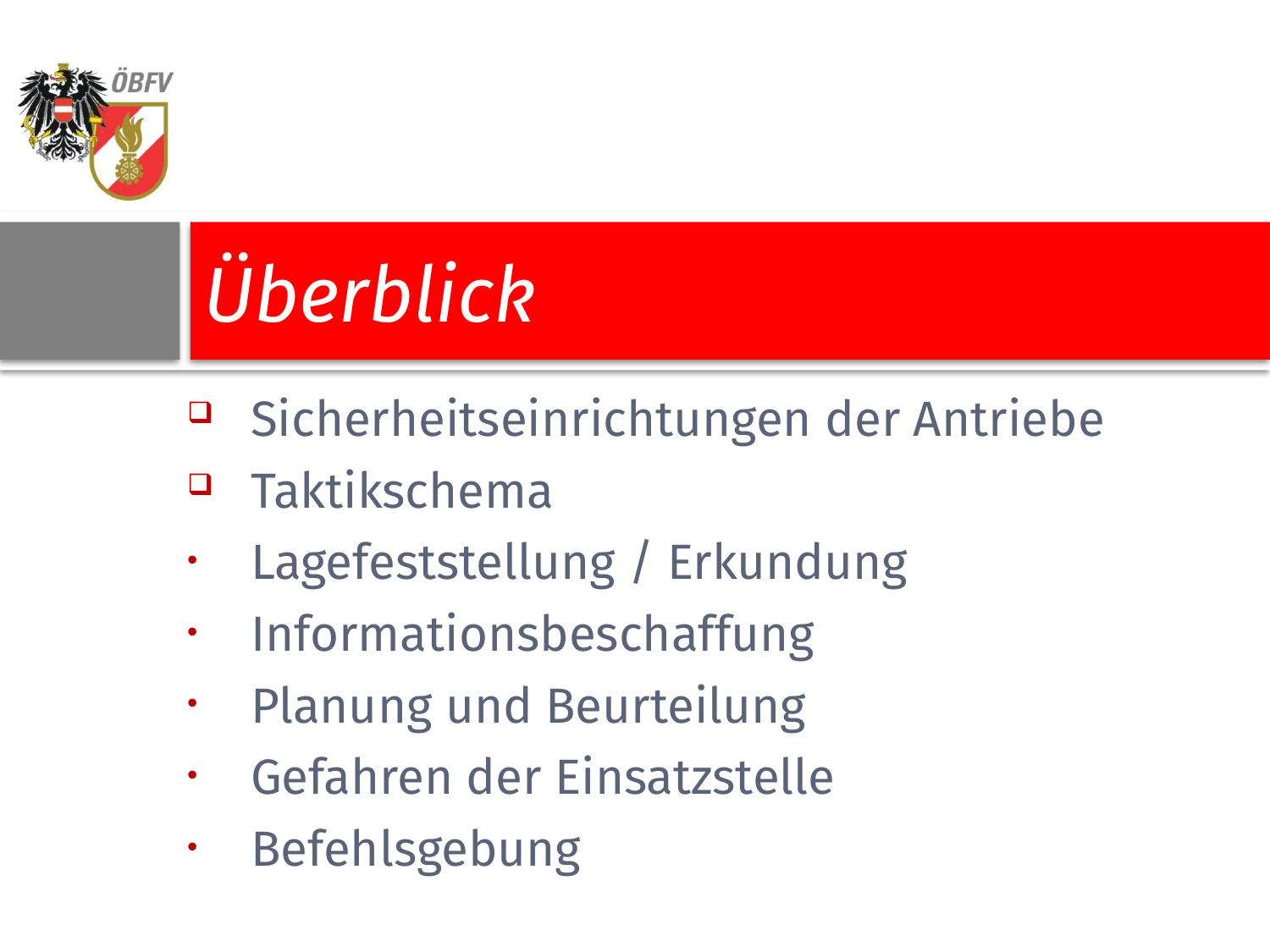

# Überblick
Sicherheitseinrichtungen der Antriebe
Taktikschema
Lagefeststellung / Erkundung
Informationsbeschaffung
Planung und Beurteilung
Gefahren der Einsatzstelle
Befehlsgebung